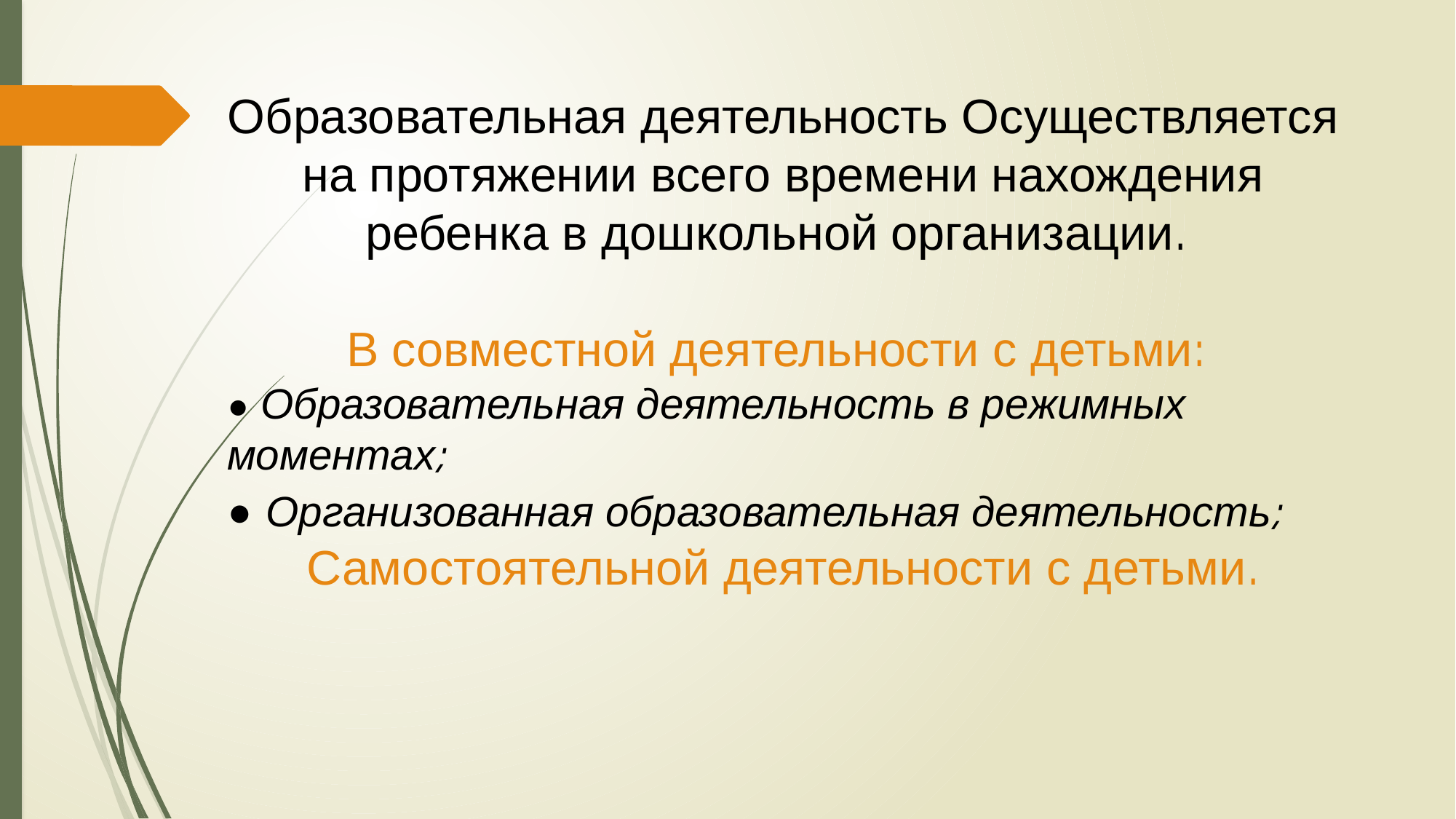

Образовательная деятельность Осуществляется на протяжении всего времени нахождения ребенка в дошкольной организации.

В совместной деятельности с детьми:
• Образовательная деятельность в режимных моментах;
• Организованная образовательная деятельность;
Самостоятельной деятельности с детьми.